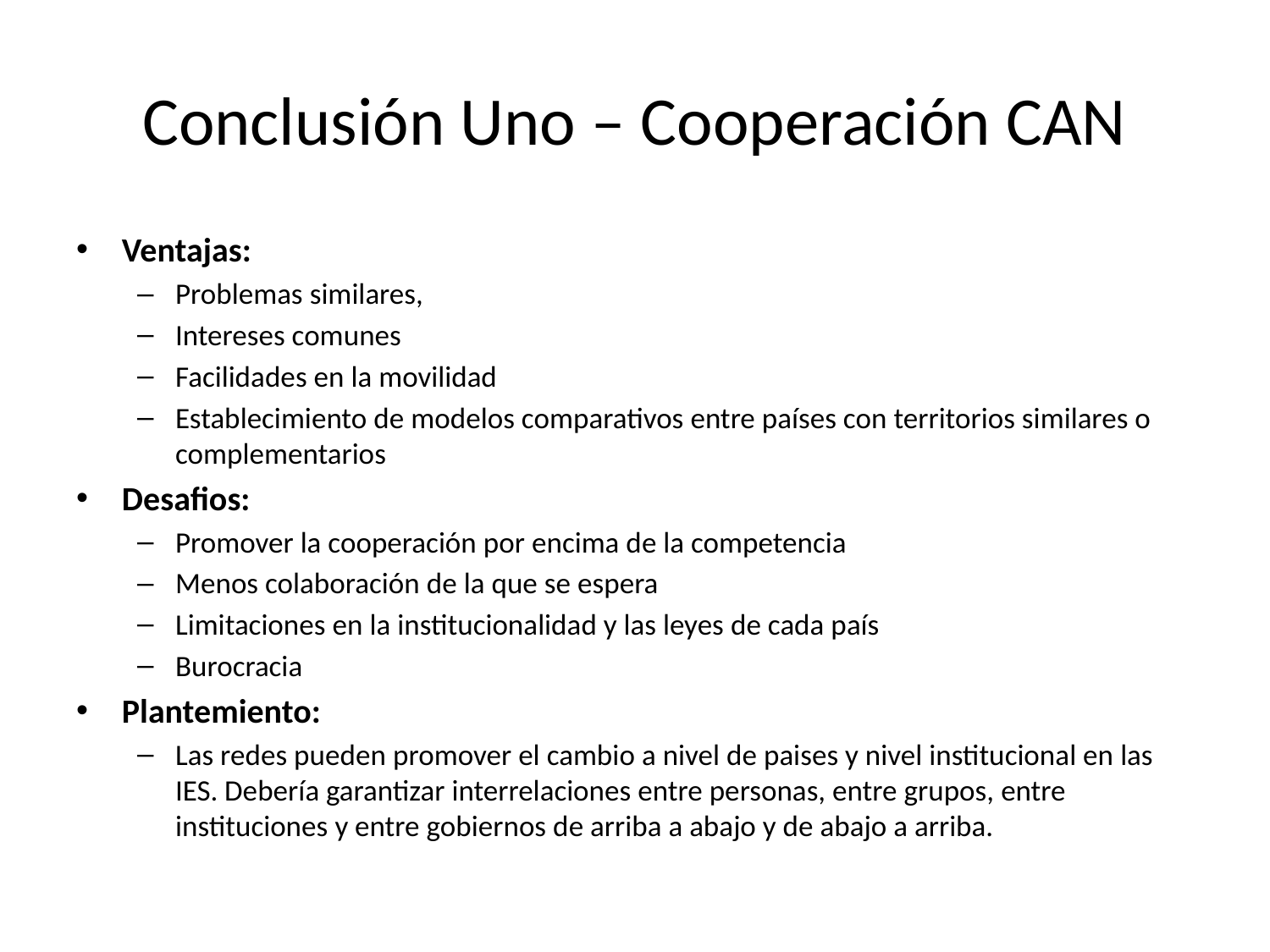

# Conclusión Uno – Cooperación CAN
Ventajas:
Problemas similares,
Intereses comunes
Facilidades en la movilidad
Establecimiento de modelos comparativos entre países con territorios similares o complementarios
Desafios:
Promover la cooperación por encima de la competencia
Menos colaboración de la que se espera
Limitaciones en la institucionalidad y las leyes de cada país
Burocracia
Plantemiento:
Las redes pueden promover el cambio a nivel de paises y nivel institucional en las IES. Debería garantizar interrelaciones entre personas, entre grupos, entre instituciones y entre gobiernos de arriba a abajo y de abajo a arriba.